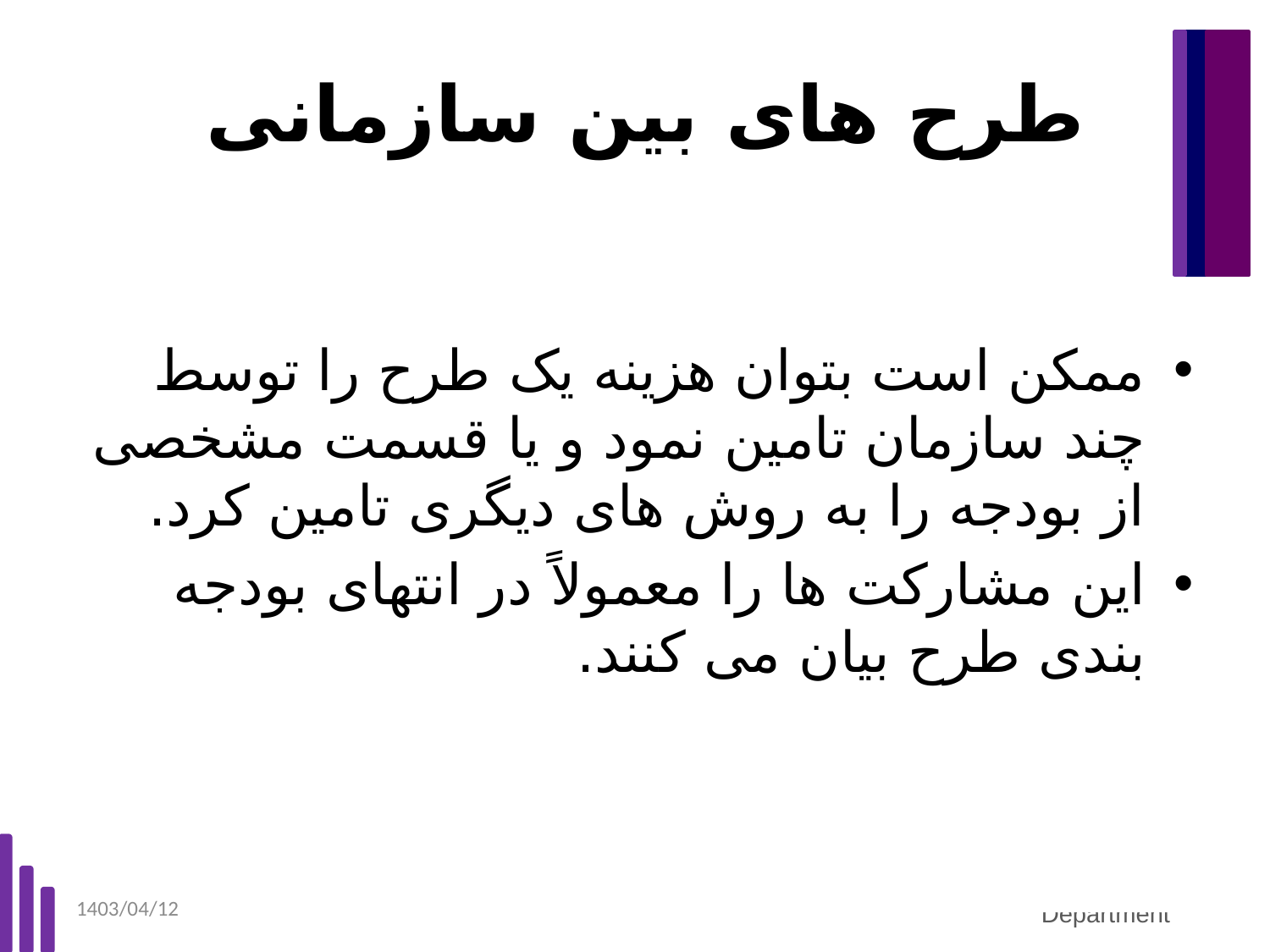

# طرح های بین سازمانی
ممکن است بتوان هزینه یک طرح را توسط چند سازمان تامین نمود و یا قسمت مشخصی از بودجه را به روش های دیگری تامین کرد.
این مشارکت ها را معمولاً در انتهای بودجه بندی طرح بیان می کنند.
1403/04/12